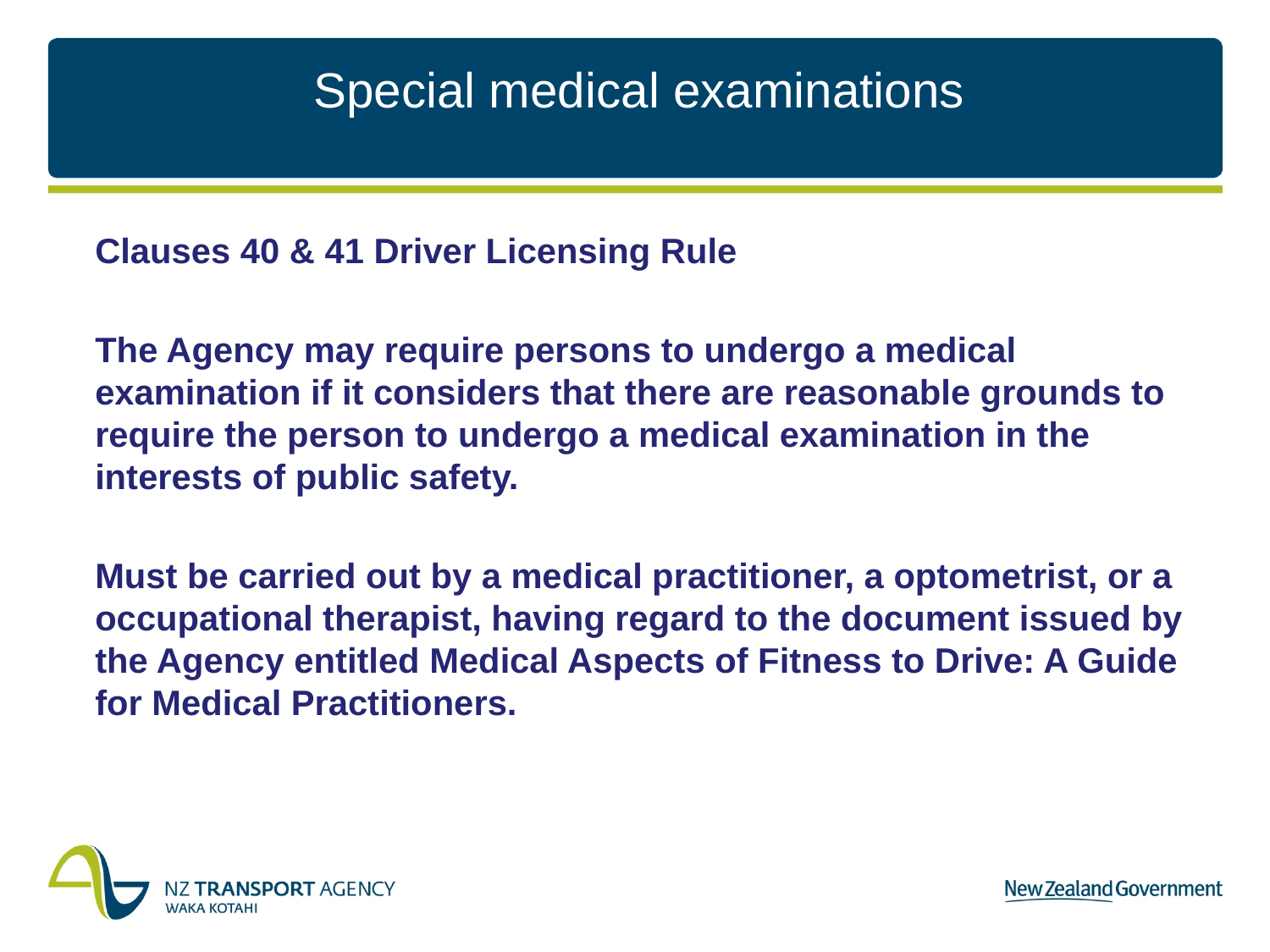

# Special medical examinations
Clauses 40 & 41 Driver Licensing Rule

The Agency may require persons to undergo a medical examination if it considers that there are reasonable grounds to require the person to undergo a medical examination in the interests of public safety.

Must be carried out by a medical practitioner, a optometrist, or a occupational therapist, having regard to the document issued by the Agency entitled Medical Aspects of Fitness to Drive: A Guide for Medical Practitioners.